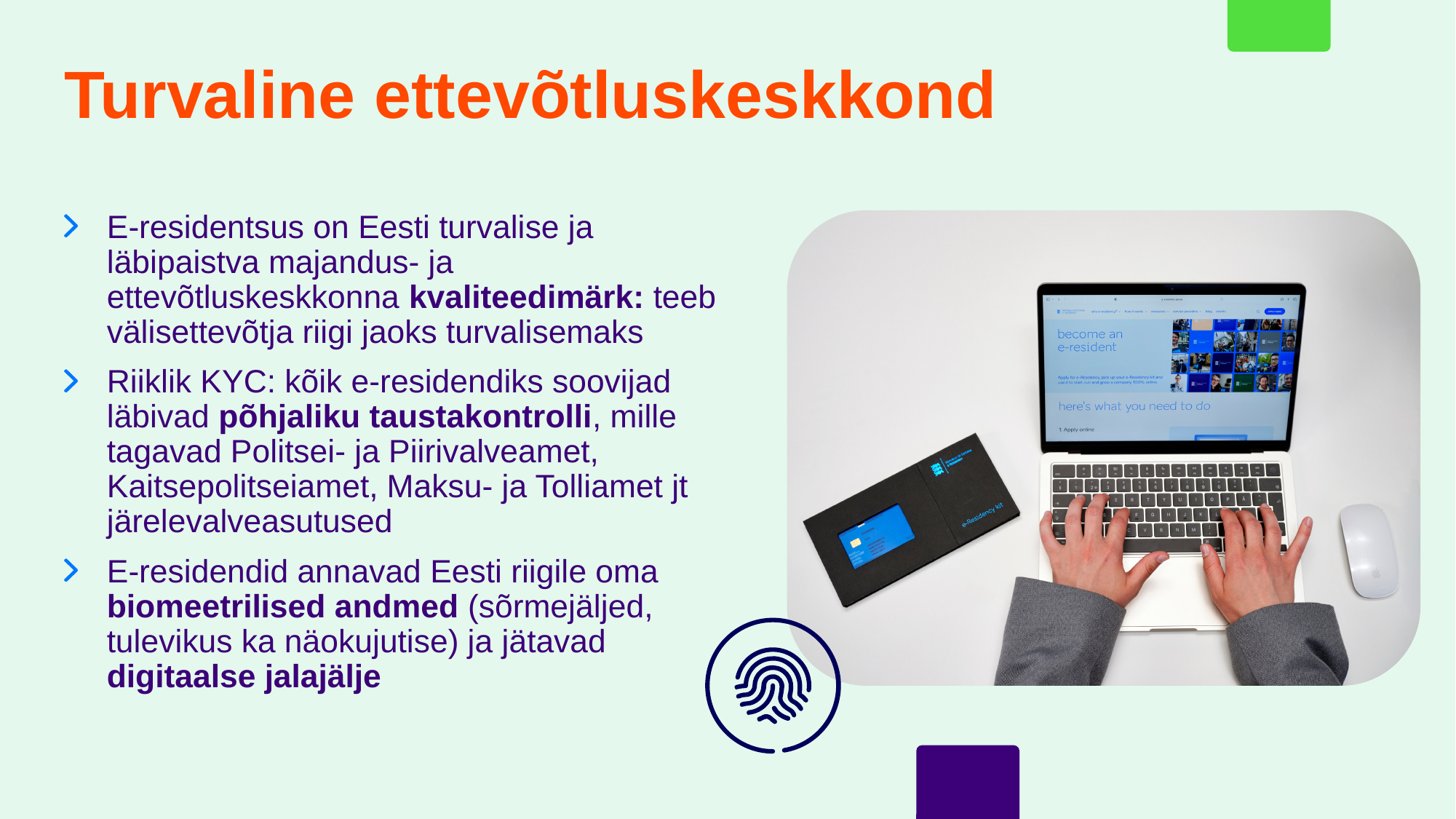

# Turvaline ettevõtluskeskkond
E-residentsus on Eesti turvalise ja läbipaistva majandus- ja ettevõtluskeskkonna kvaliteedimärk: teeb välisettevõtja riigi jaoks turvalisemaks
Riiklik KYC: kõik e-residendiks soovijad läbivad põhjaliku taustakontrolli, mille tagavad Politsei- ja Piirivalveamet, Kaitsepolitseiamet, Maksu- ja Tolliamet jt järelevalveasutused
E-residendid annavad Eesti riigile oma biomeetrilised andmed (sõrmejäljed, tulevikus ka näokujutise) ja jätavad digitaalse jalajälje